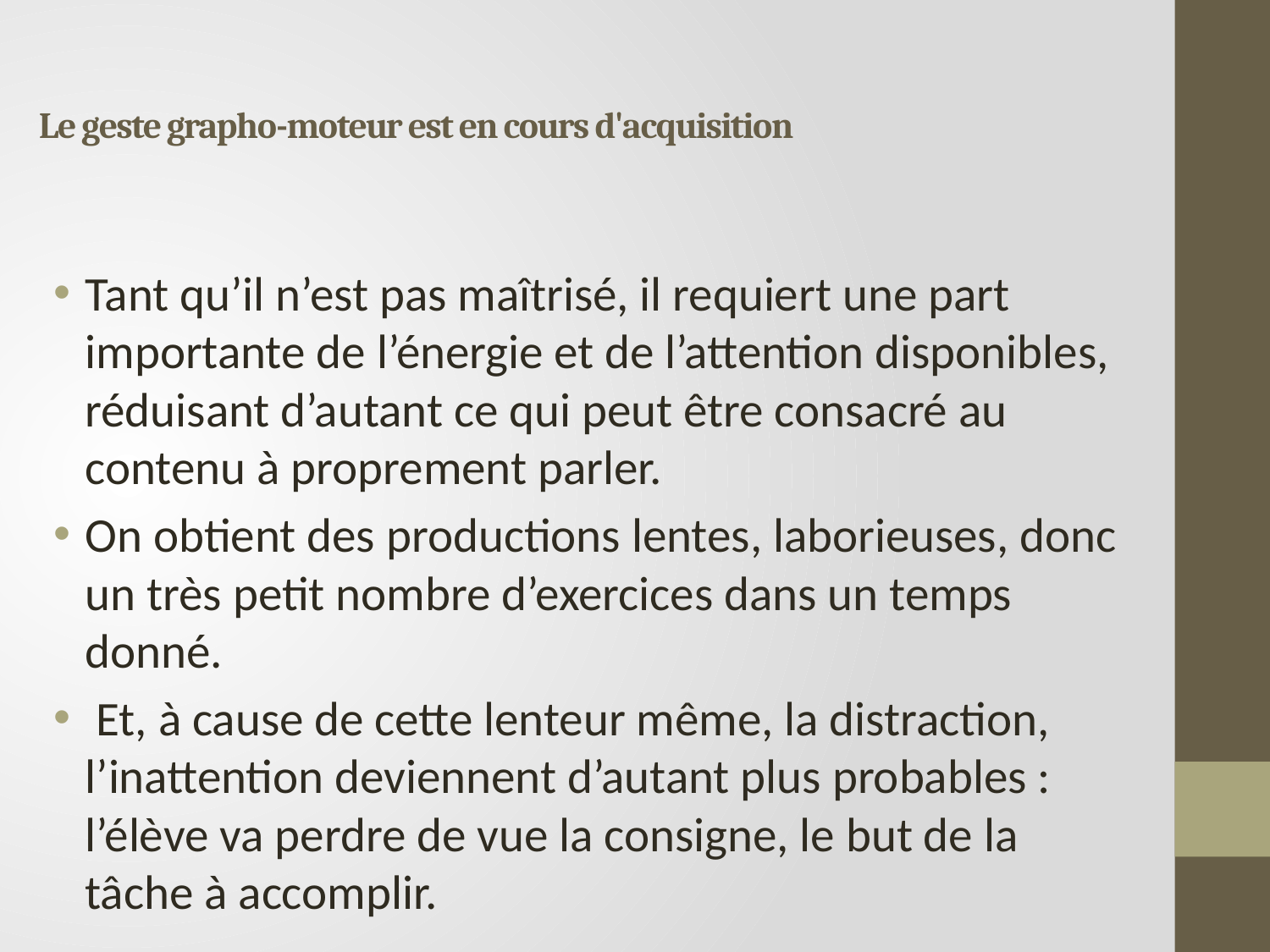

# Le geste grapho-moteur est en cours d'acquisition
Tant qu’il n’est pas maîtrisé, il requiert une part importante de l’énergie et de l’attention disponibles, réduisant d’autant ce qui peut être consacré au contenu à proprement parler.
On obtient des productions lentes, laborieuses, donc un très petit nombre d’exercices dans un temps donné.
 Et, à cause de cette lenteur même, la distraction, l’inattention deviennent d’autant plus probables : l’élève va perdre de vue la consigne, le but de la tâche à accomplir.